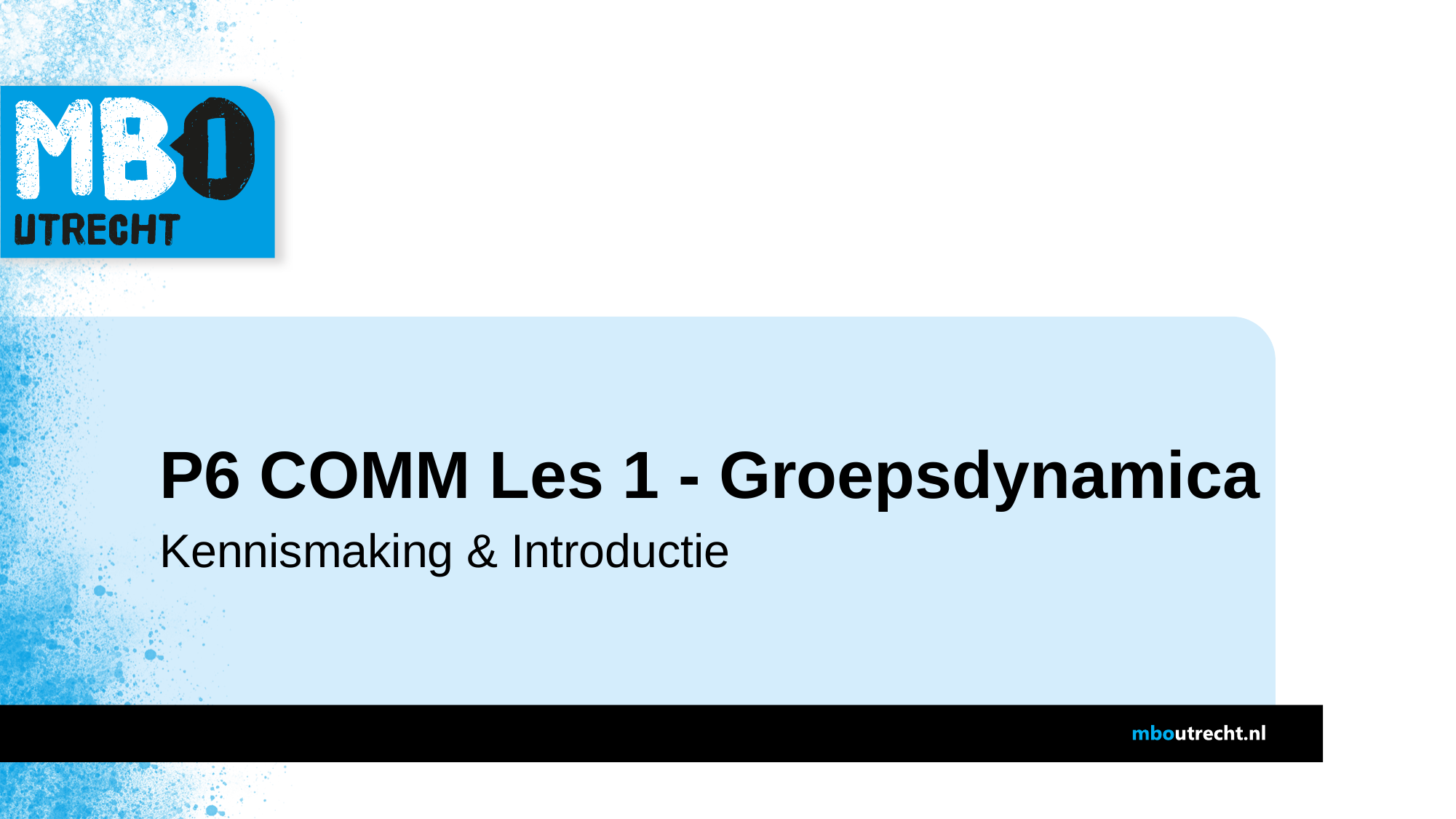

# P6 COMM Les 1 - Groepsdynamica
Kennismaking & Introductie